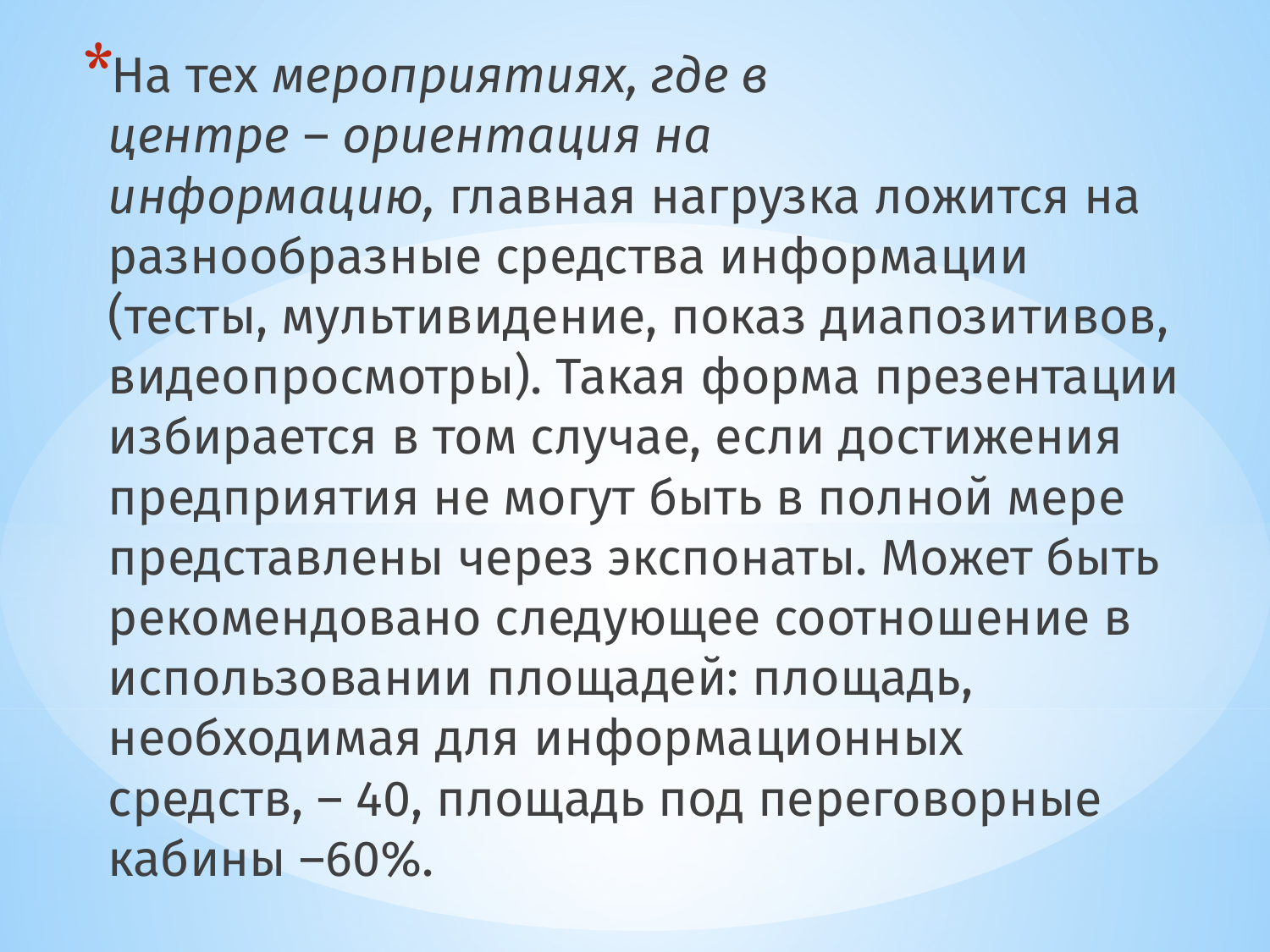

На тех мероприятиях, где в центре – ориентация на информацию, главная нагрузка ложится на разнообразные средства информации (тесты, мультивидение, показ диапозитивов, видеопросмотры). Такая форма презентации избирается в том случае, если достижения предприятия не могут быть в полной мере представлены через экспонаты. Может быть рекомендовано следующее соотношение в использовании площадей: площадь, необходимая для информационных средств, – 40, площадь под переговорные кабины –60%.

#